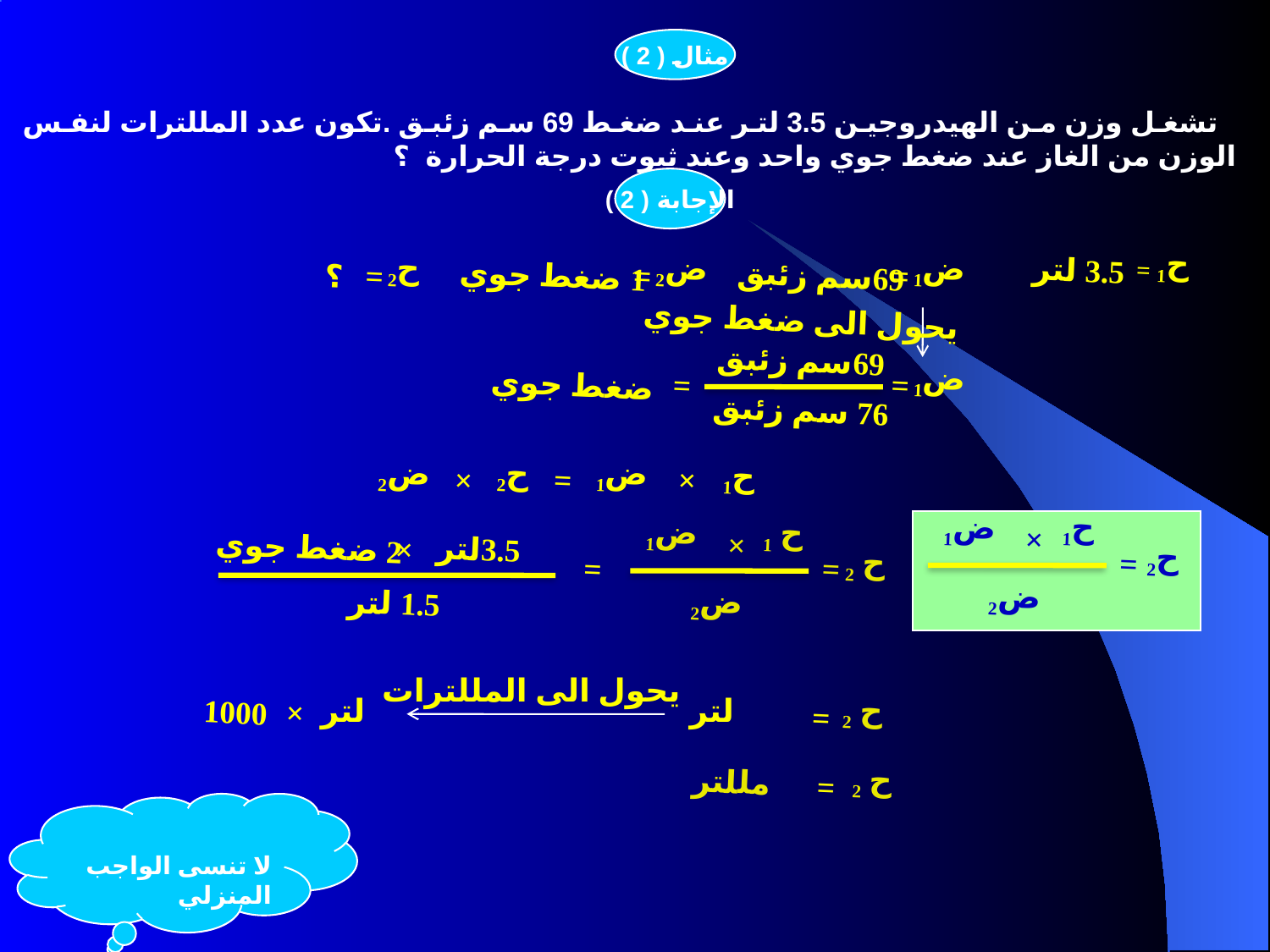

مثال ( 2 )
  تشغل وزن من الهيدروجين 3.5 لتر عند ضغط 69 سم زئبق .تكون عدد المللترات لنفس الوزن من الغاز عند ضغط جوي واحد وعند ثبوت درجة الحرارة  ؟
الإجابة ( 2 )
ح1
ح2
ض2
ض1
3.5 لتر
=
؟
=
1 ضغط جوي
=
69سم زئبق
=
يحول الى ضغط جوي
69سم زئبق
ض1
ضغط جوي
=
=
76 سم زئبق
ض2
ح2
ض1
ح1
×
=
×
ض1
ح1
ض1
ح 1
×
×
 2 ضغط جوي
×
3.5لتر

ح2

=
ح 2

=
=

ض2
1.5 لتر
ض2
يحول الى المللترات
لتر
لتر
1000
×
ح 2
=
مللتر
ح 2
=

لا تنسى الواجب المنزلي